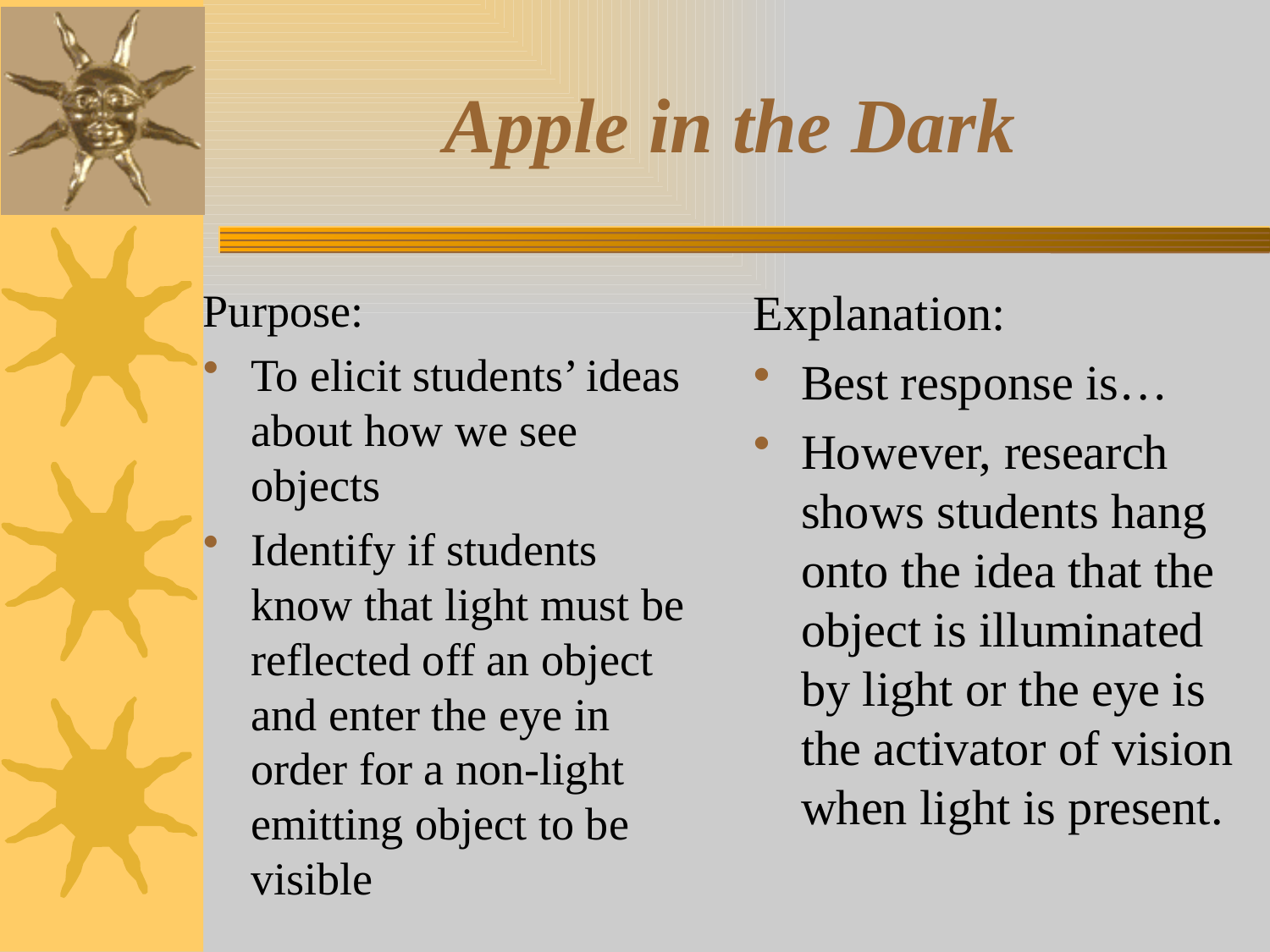

# Apple in the Dark
Purpose:
To elicit students’ ideas about how we see objects
Identify if students know that light must be reflected off an object and enter the eye in order for a non-light emitting object to be visible
Explanation:
Best response is…
However, research shows students hang onto the idea that the object is illuminated by light or the eye is the activator of vision when light is present.